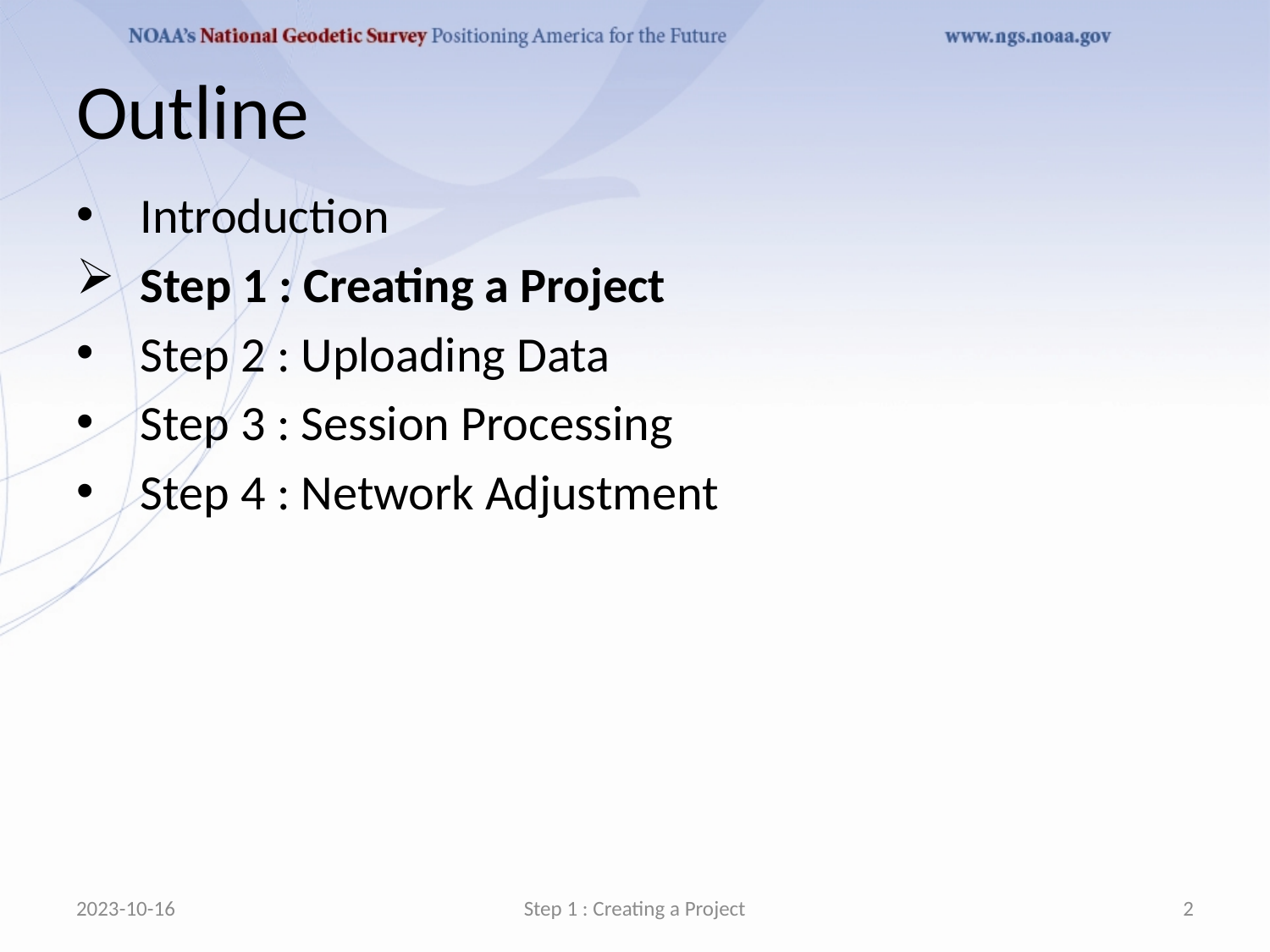

# Outline
Introduction
Step 1 : Creating a Project
Step 2 : Uploading Data
Step 3 : Session Processing
Step 4 : Network Adjustment
2023-10-16
Step 1 : Creating a Project
2